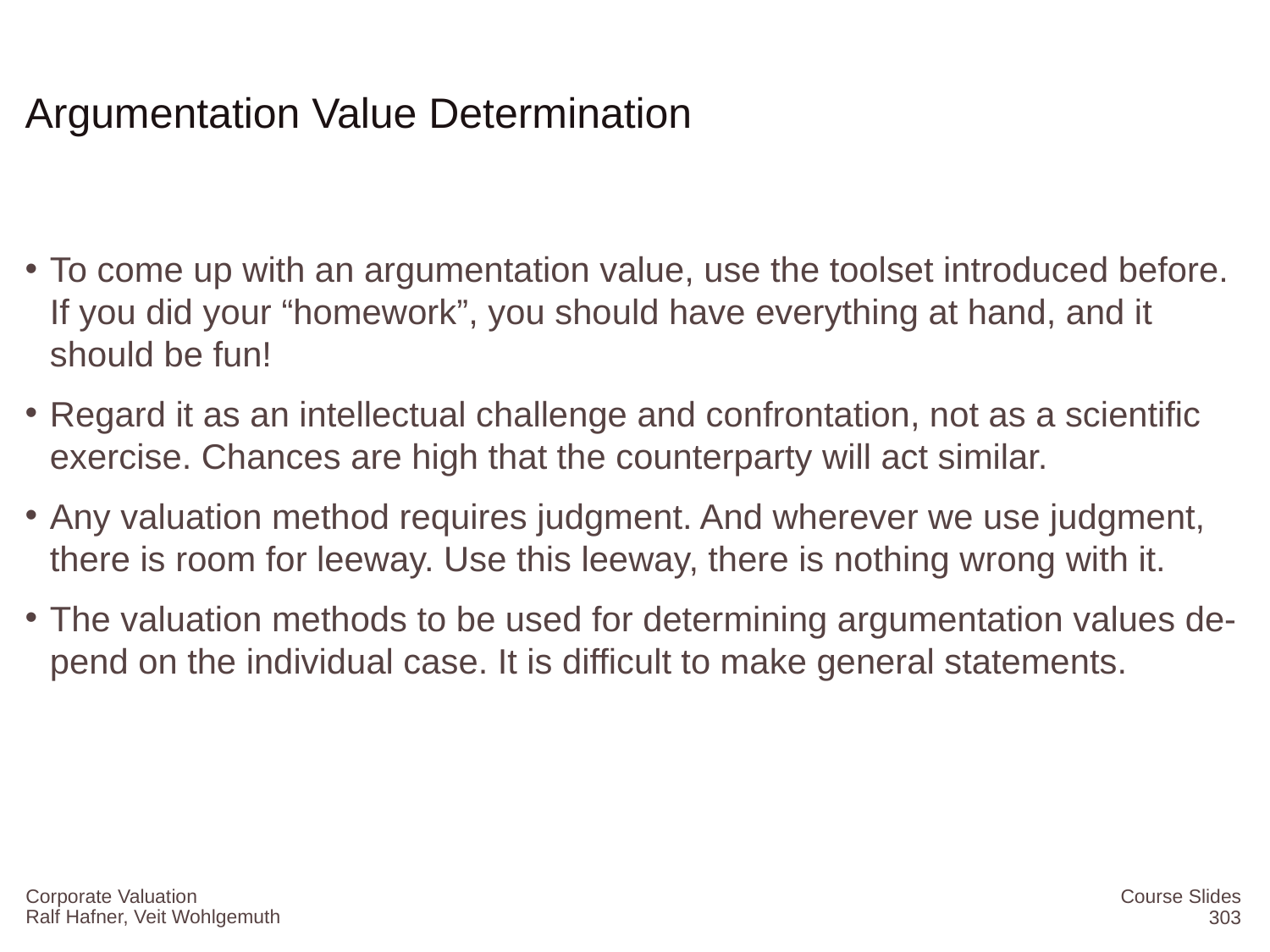

# Argumentation Value Determination
To come up with an argumentation value, use the toolset introduced before. If you did your “homework”, you should have everything at hand, and it should be fun!
Regard it as an intellectual challenge and confrontation, not as a scientific exercise. Chances are high that the counterparty will act similar.
Any valuation method requires judgment. And wherever we use judgment, there is room for leeway. Use this leeway, there is nothing wrong with it.
The valuation methods to be used for determining argumentation values de-pend on the individual case. It is difficult to make general statements.

Corporate Valuation
Course Slides
303